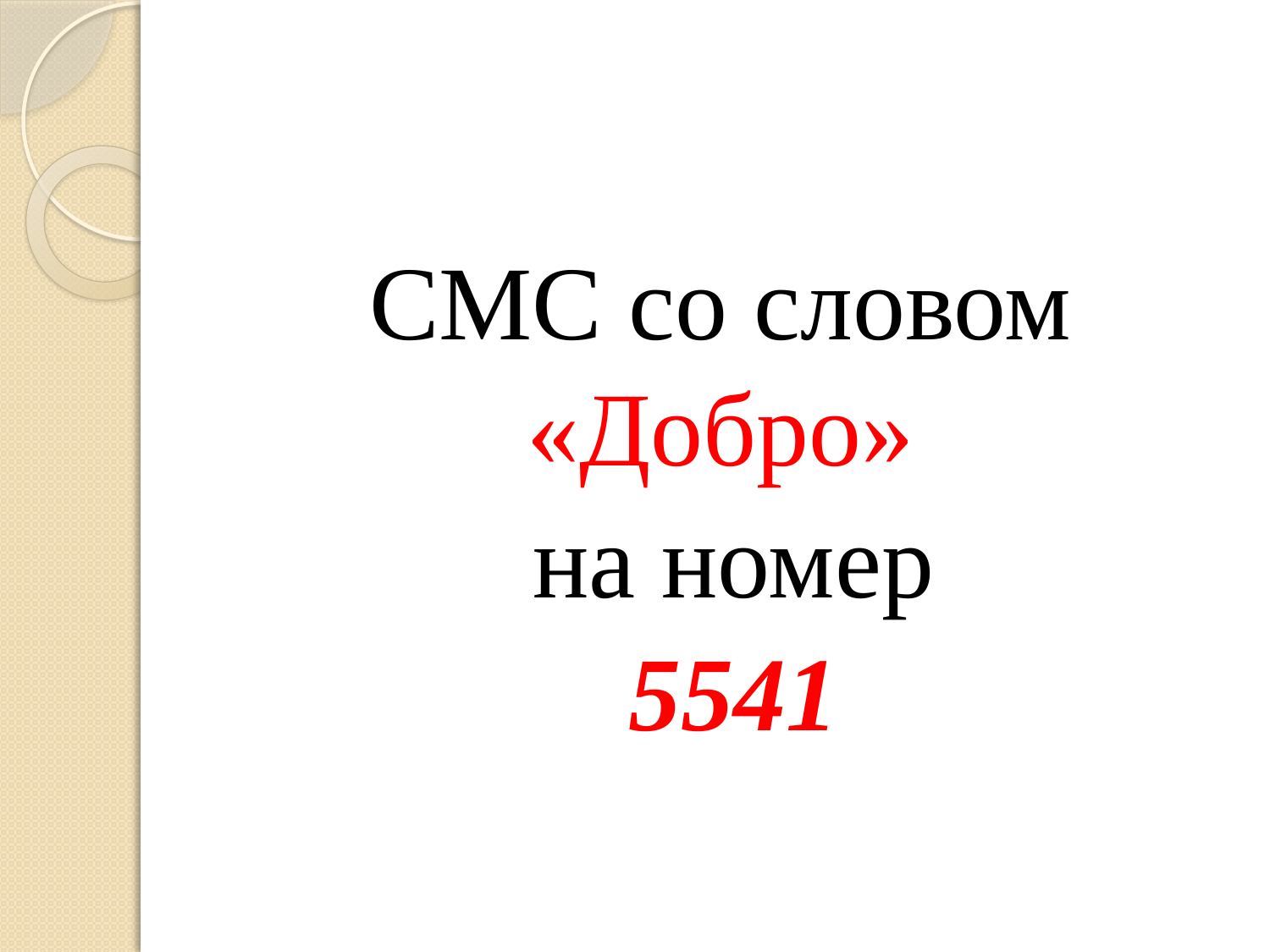

СМС со словом «Добро»
 на номер
 5541